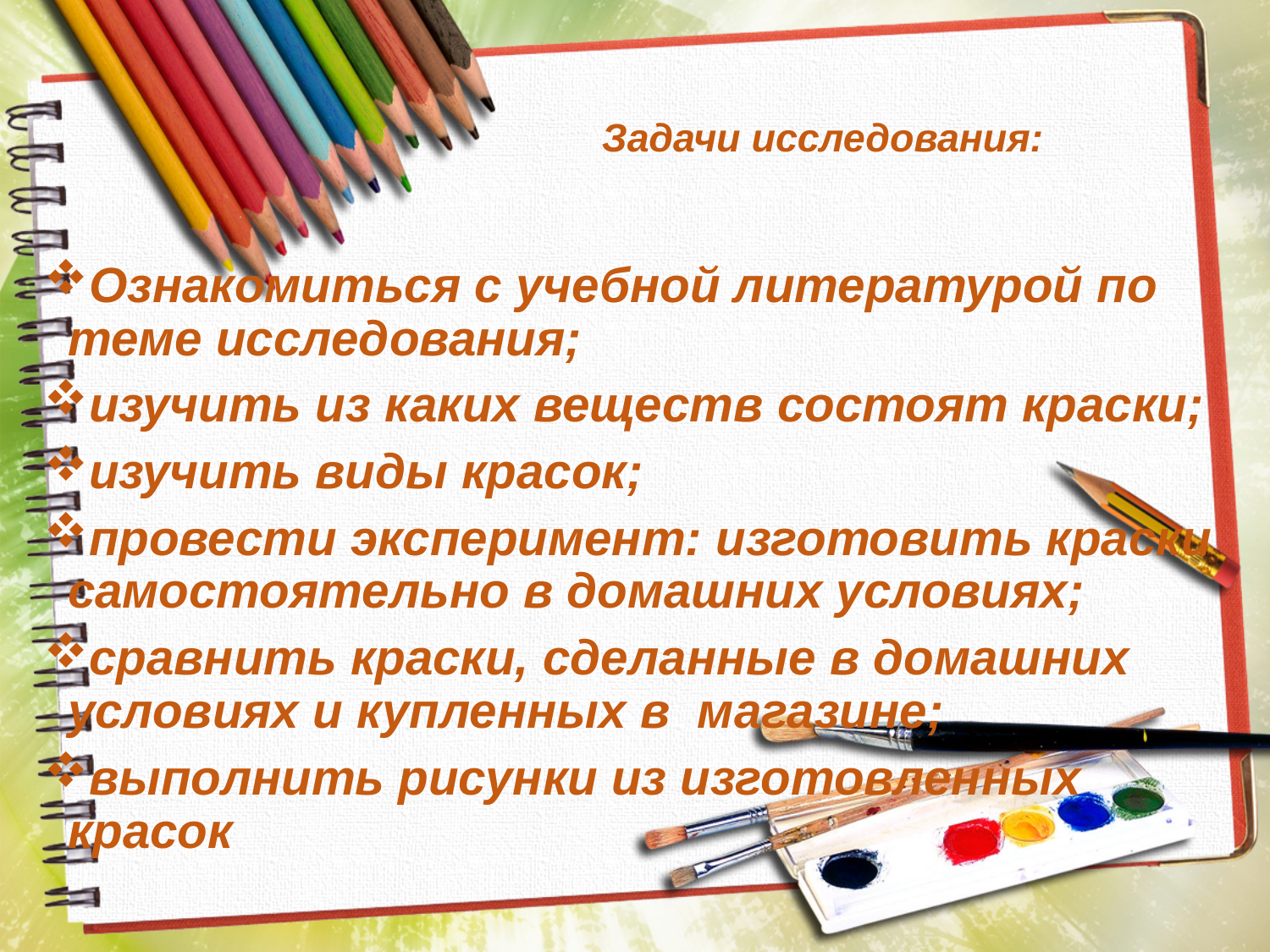

# Задачи исследования:
Ознакомиться с учебной литературой по теме исследования;
изучить из каких веществ состоят краски;
изучить виды красок;
провести эксперимент: изготовить краски самостоятельно в домашних условиях;
сравнить краски, сделанные в домашних условиях и купленных в  магазине;
выполнить рисунки из изготовленных красок